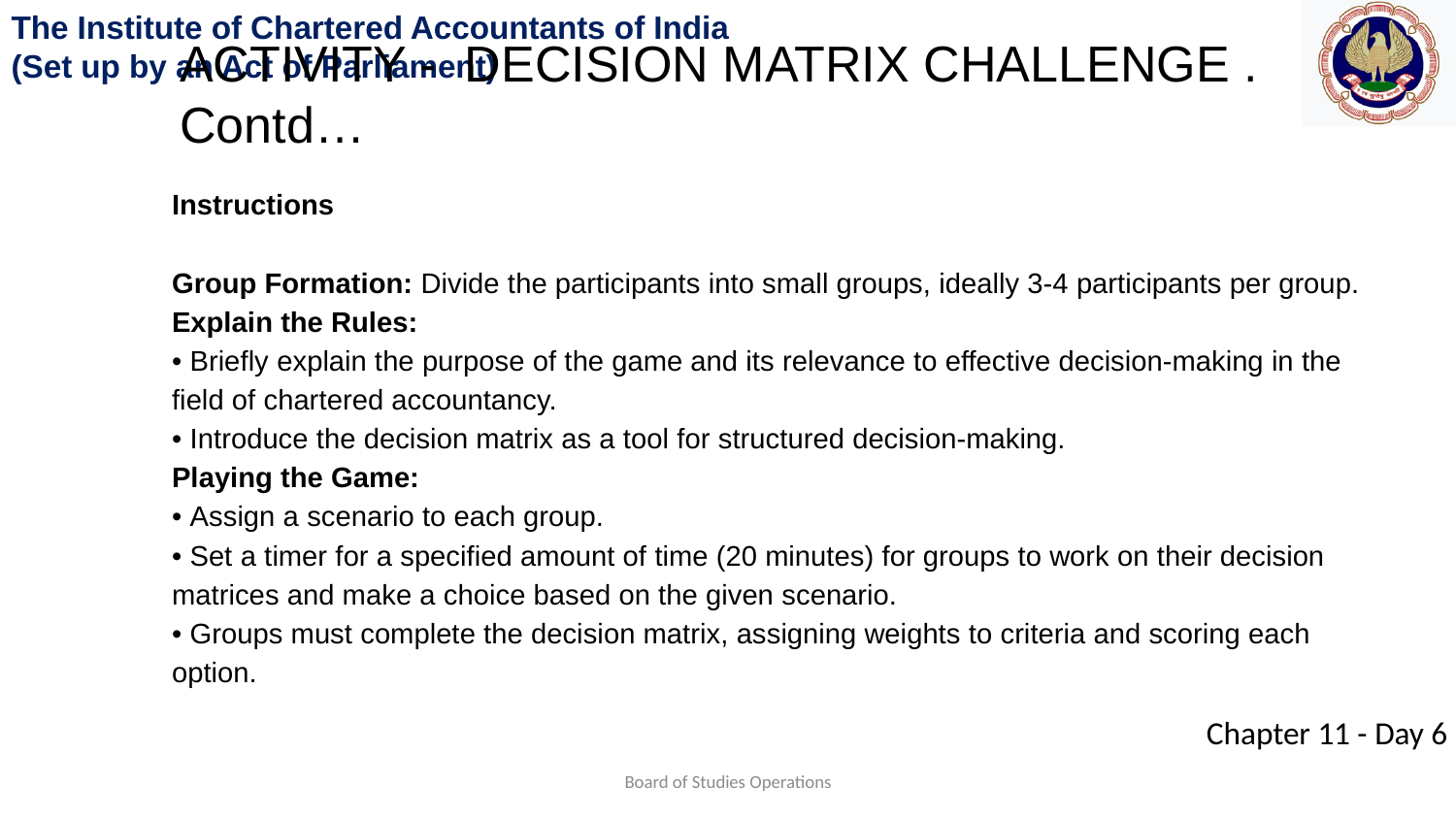

ACTIVITY -  DECISION MATRIX CHALLENGE . Contd…
Instructions

Group Formation: Divide the participants into small groups, ideally 3-4 participants per group.
Explain the Rules:
• Briefly explain the purpose of the game and its relevance to effective decision-making in the field of chartered accountancy.
• Introduce the decision matrix as a tool for structured decision-making.
Playing the Game:
• Assign a scenario to each group.
• Set a timer for a specified amount of time (20 minutes) for groups to work on their decision matrices and make a choice based on the given scenario.
• Groups must complete the decision matrix, assigning weights to criteria and scoring each option.
Board of Studies Operations